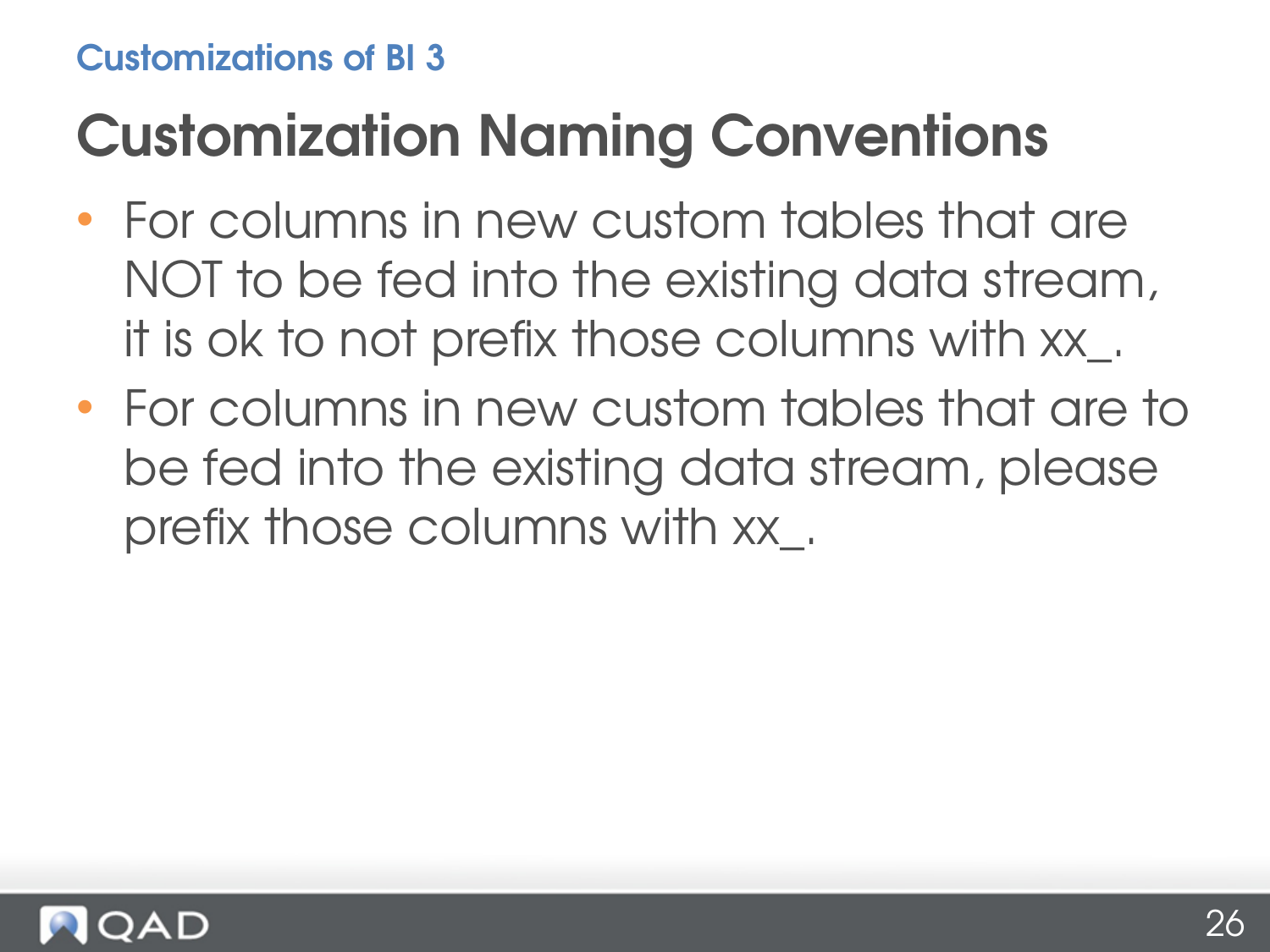

Customizations of BI 3
# Customization Naming Conventions
For columns in new custom tables that are NOT to be fed into the existing data stream, it is ok to not prefix those columns with xx_.
For columns in new custom tables that are to be fed into the existing data stream, please prefix those columns with xx_.

26